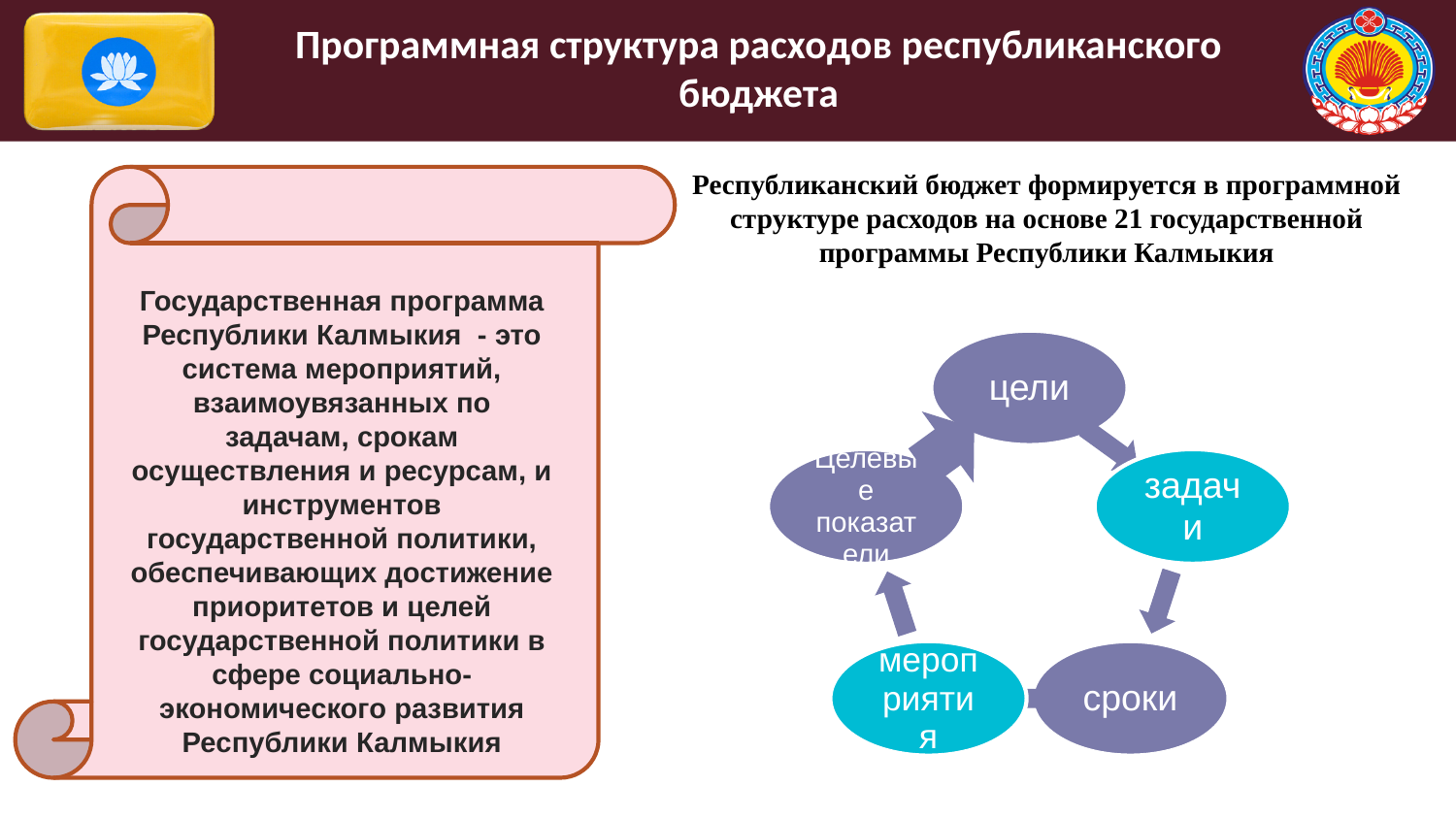

Программная структура расходов республиканского бюджета
Республиканский бюджет формируется в программной структуре расходов на основе 21 государственной программы Республики Калмыкия

Государственная программа Республики Калмыкия  - это система мероприятий, взаимоувязанных по задачам, срокам осуществления и ресурсам, и инструментов государственной политики, обеспечивающих достижение приоритетов и целей государственной политики в сфере социально-экономического развития Республики Калмыкия
цели
задачи
сроки
мероприятия
Целевые показатели